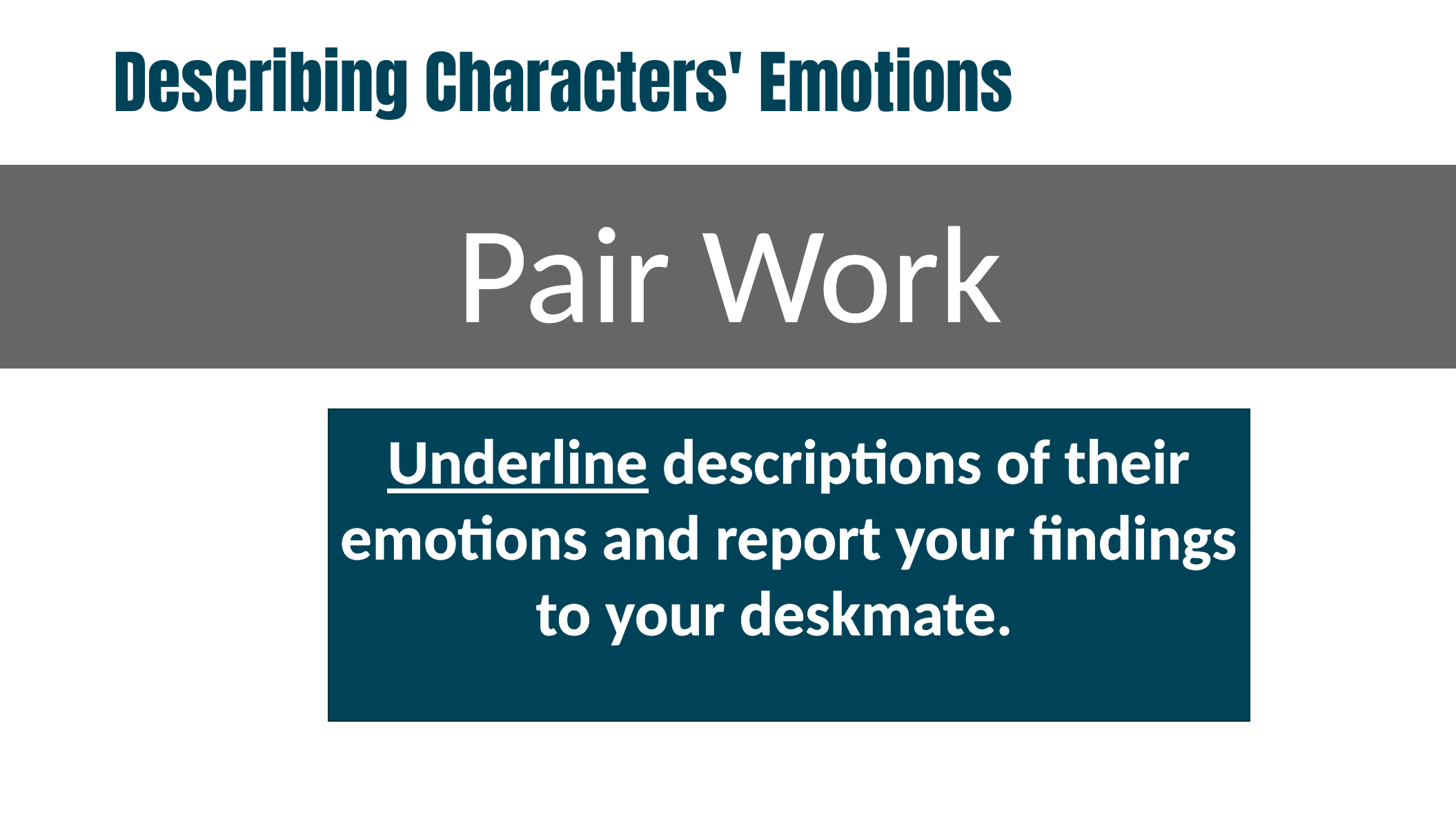

Describing Characters' Emotions
Pair Work

Underline descriptions of their emotions and report your findings to your deskmate.